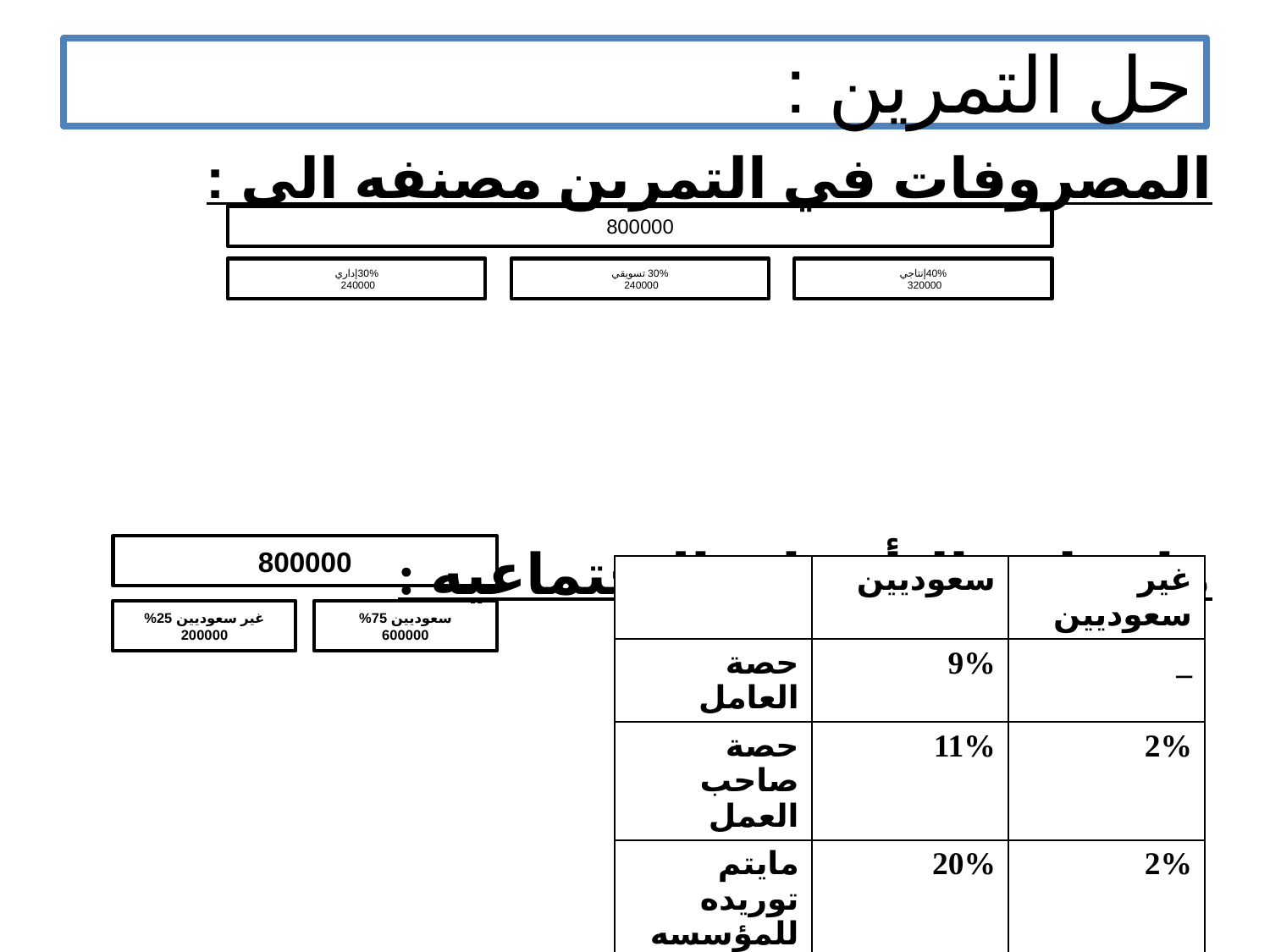

# حل التمرين :
المصروفات في التمرين مصنفه الى :

مايتعلق بالتأمينات الإجتماعيه :

800000
30%إداري
240000
30% تسويقي
240000
40%إنتاجي
320000
800000
200000
600000
|  | سعوديين | غير سعوديين |
| --- | --- | --- |
| حصة العامل | 9% | \_ |
| حصة صاحب العمل | 11% | 2% |
| مايتم توريده للمؤسسه | 20% | 2% |